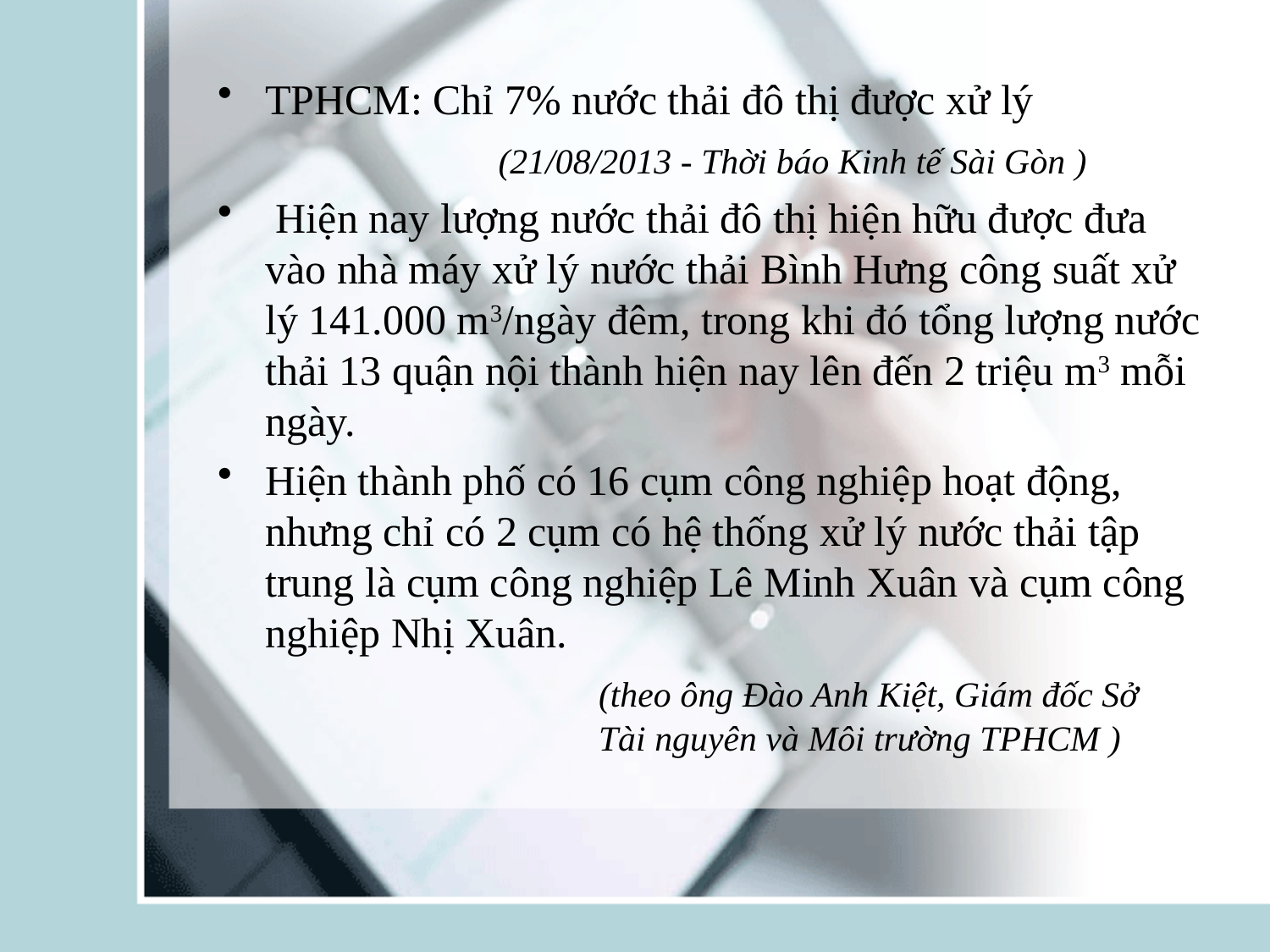

TPHCM: Chỉ 7% nước thải đô thị được xử lý
		   (21/08/2013 - Thời báo Kinh tế Sài Gòn )
 Hiện nay lượng nước thải đô thị hiện hữu được đưa vào nhà máy xử lý nước thải Bình Hưng công suất xử lý 141.000 m3/ngày đêm, trong khi đó tổng lượng nước thải 13 quận nội thành hiện nay lên đến 2 triệu m3 mỗi ngày.
Hiện thành phố có 16 cụm công nghiệp hoạt động, nhưng chỉ có 2 cụm có hệ thống xử lý nước thải tập trung là cụm công nghiệp Lê Minh Xuân và cụm công nghiệp Nhị Xuân.
			(theo ông Đào Anh Kiệt, Giám đốc Sở 		        	Tài nguyên và Môi trường TPHCM )